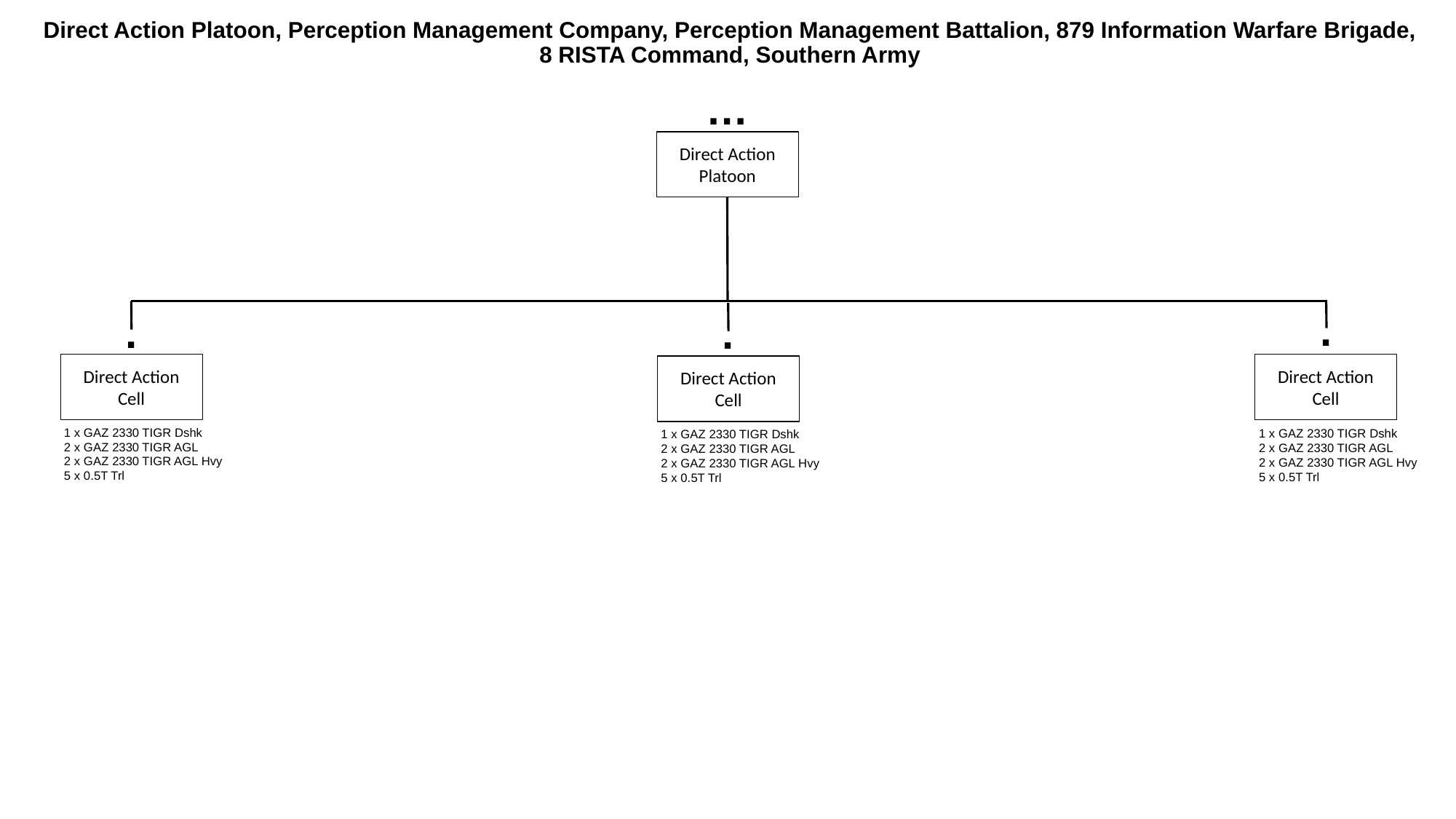

# Direct Action Platoon, Perception Management Company, Perception Management Battalion, 879 Information Warfare Brigade, 8 RISTA Command, Southern Army
…
Direct Action Platoon
.
.
.
Direct Action
Cell
Direct Action
Cell
Direct Action
Cell
1 x GAZ 2330 TIGR Dshk
2 x GAZ 2330 TIGR AGL
2 x GAZ 2330 TIGR AGL Hvy
5 x 0.5T Trl
1 x GAZ 2330 TIGR Dshk
2 x GAZ 2330 TIGR AGL
2 x GAZ 2330 TIGR AGL Hvy
5 x 0.5T Trl
1 x GAZ 2330 TIGR Dshk
2 x GAZ 2330 TIGR AGL
2 x GAZ 2330 TIGR AGL Hvy
5 x 0.5T Trl